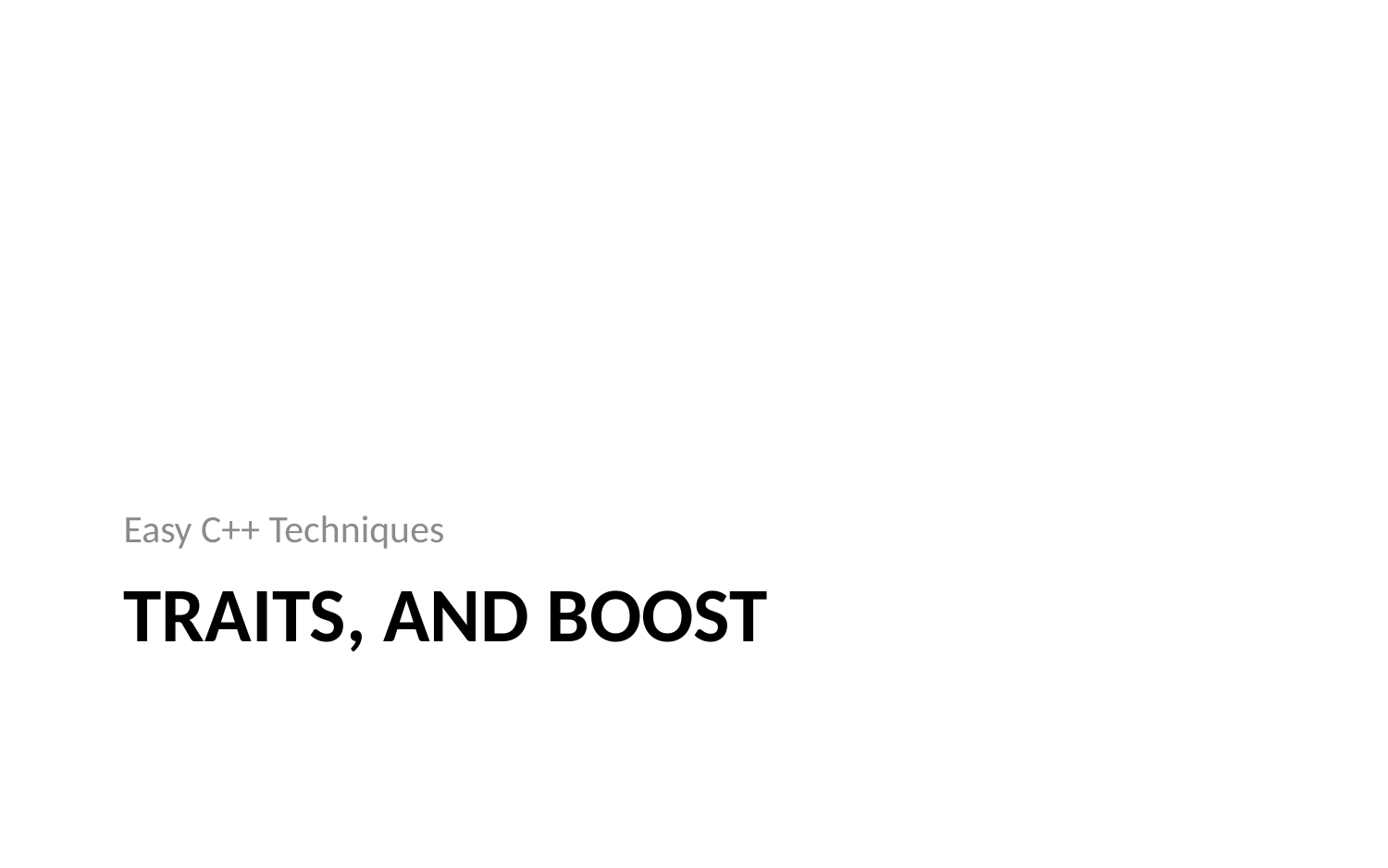

Easy C++ Techniques
# Traits, and Boost